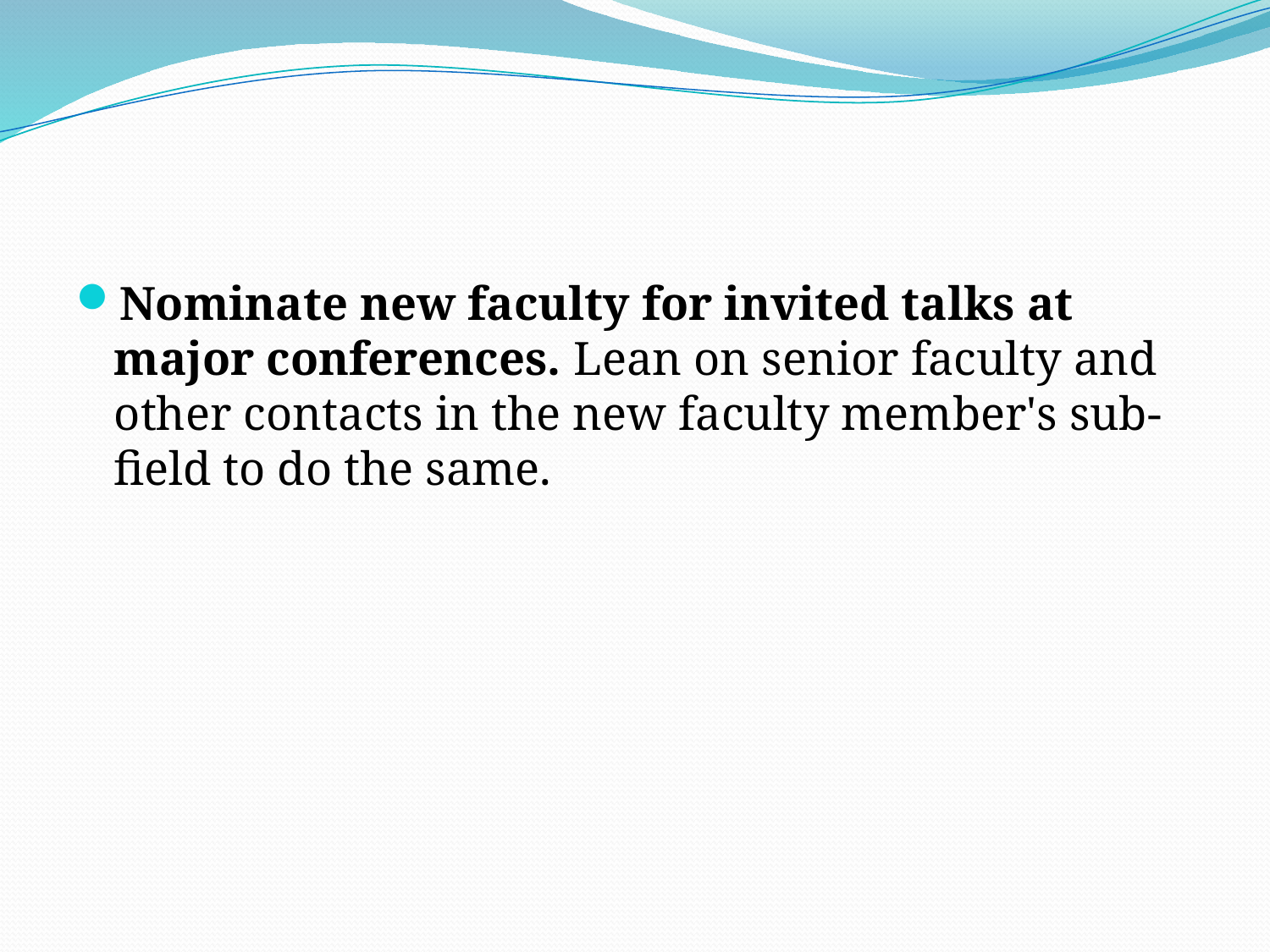

#
Nominate new faculty for invited talks at major conferences. Lean on senior faculty and other contacts in the new faculty member's sub-field to do the same.